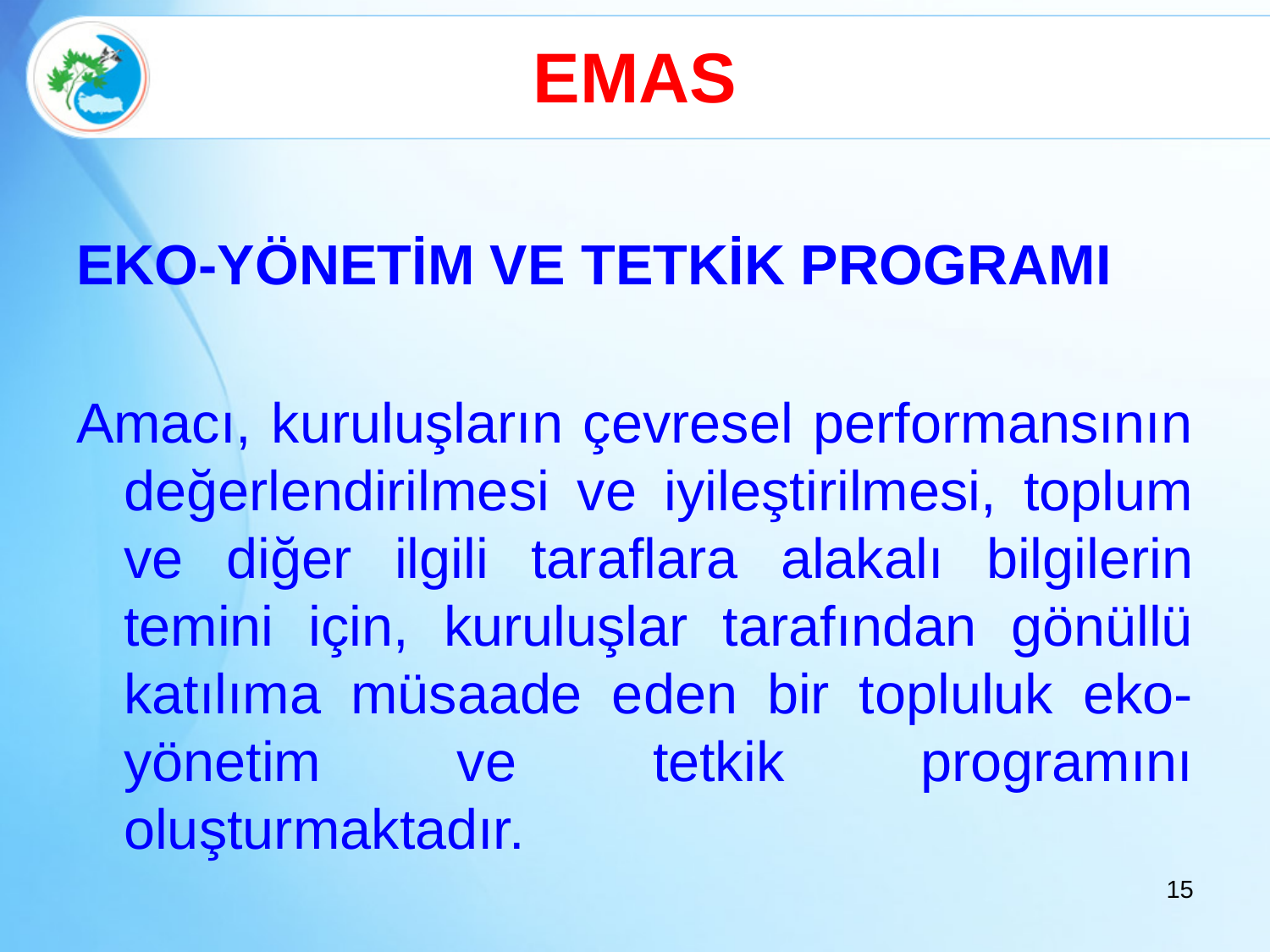

# EMAS
EKO-YÖNETİM VE TETKİK PROGRAMI

Amacı, kuruluşların çevresel performansının değerlendirilmesi ve iyileştirilmesi, toplum ve diğer ilgili taraflara alakalı bilgilerin temini için, kuruluşlar tarafından gönüllü katılıma müsaade eden bir topluluk eko-yönetim ve tetkik programını oluşturmaktadır.
15